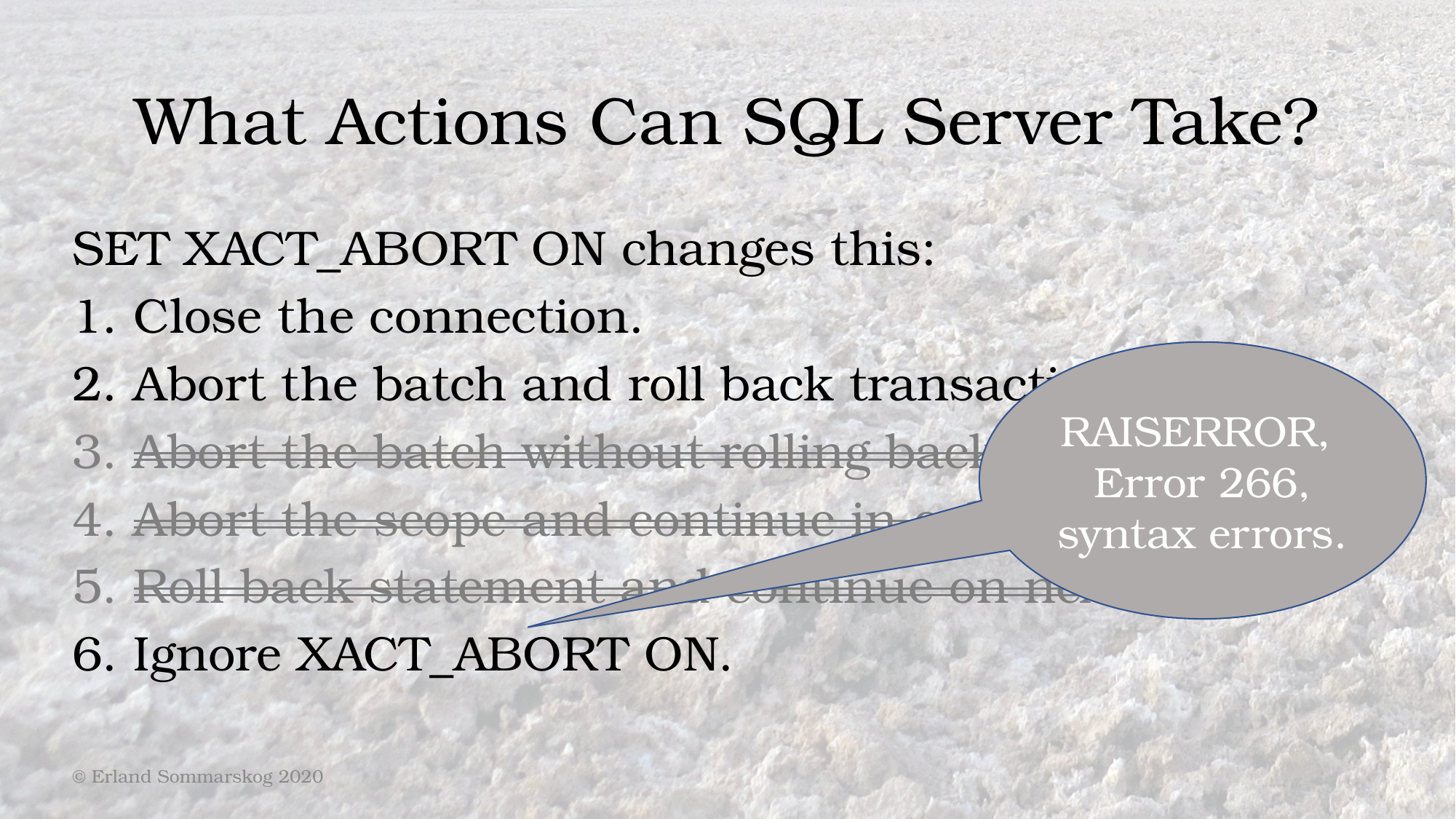

# What Actions Can SQL Server Take?
SET XACT_ABORT ON changes this:
Close the connection.
Abort the batch and roll back transaction.
Abort the batch without rolling back.
Abort the scope and continue in caller.
Roll back statement and continue on next.
Ignore XACT_ABORT ON.
RAISERROR,
Error 266,
syntax errors.
© Erland Sommarskog 2020